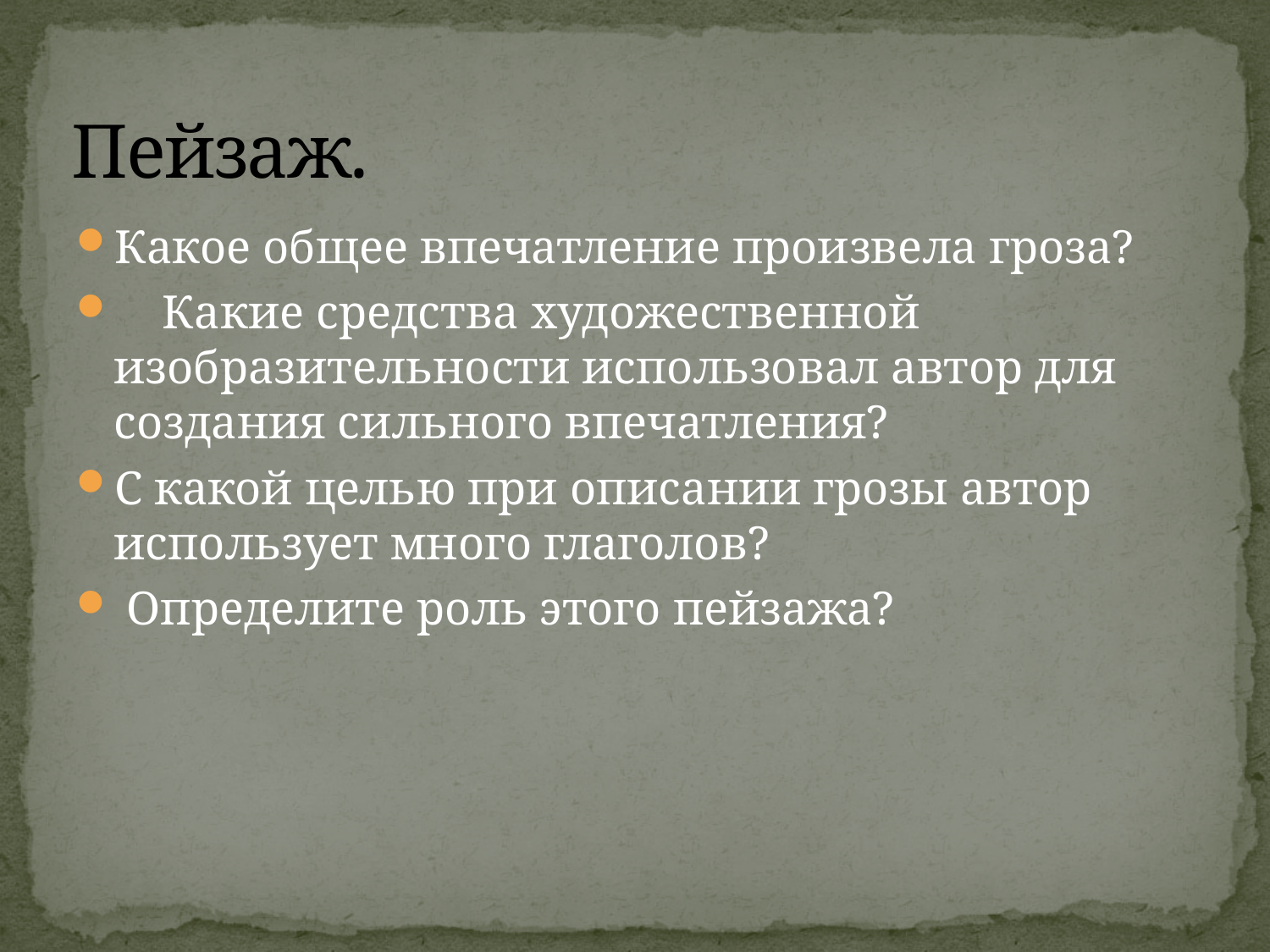

# Пейзаж.
Какое общее впечатление произвела гроза?
    Какие средства художественной изобразительности использовал автор для создания сильного впечатления?
С какой целью при описании грозы автор использует много глаголов?
 Определите роль этого пейзажа?